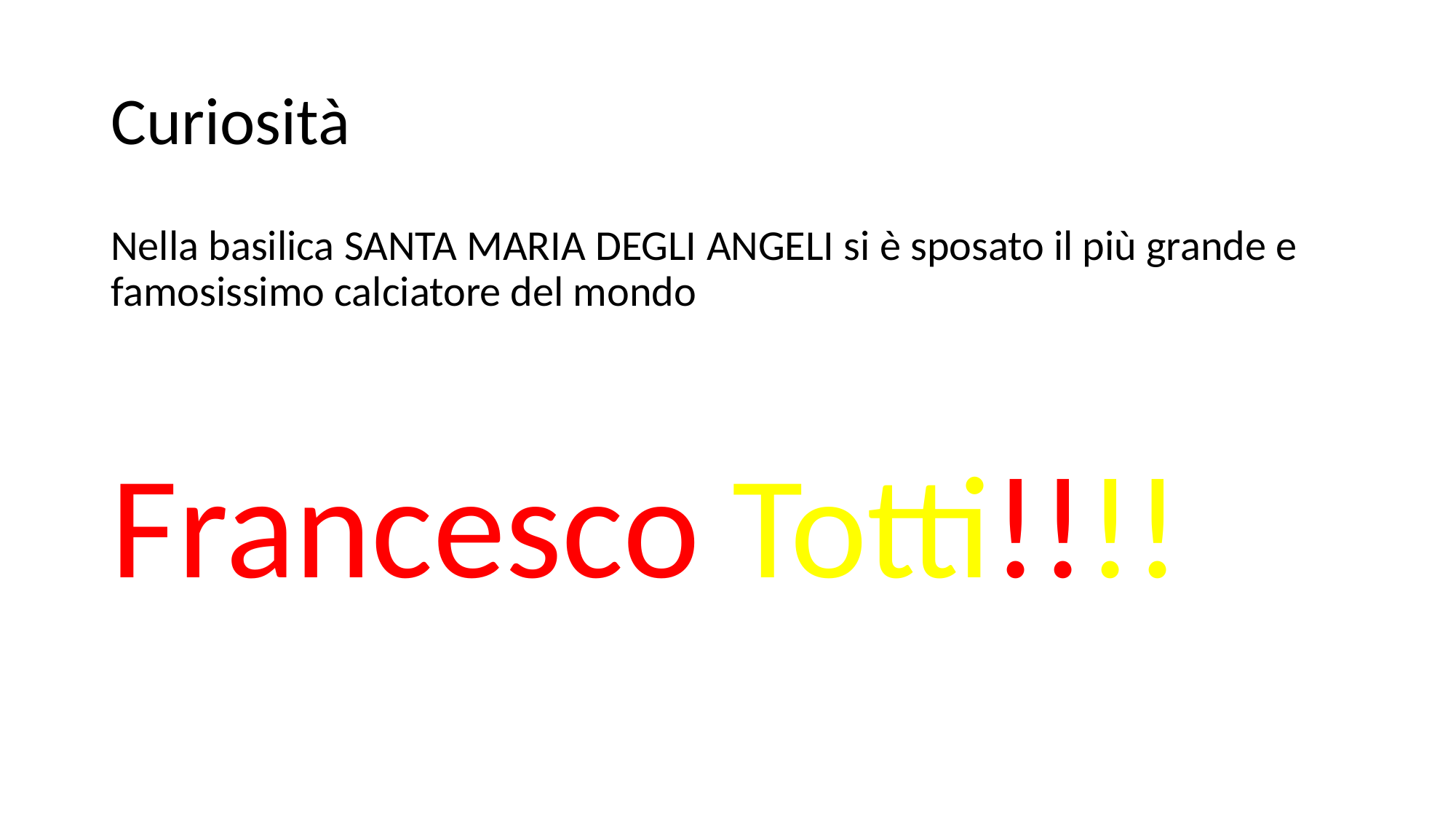

# Curiosità
Nella basilica SANTA MARIA DEGLI ANGELI si è sposato il più grande e famosissimo calciatore del mondo

Francesco Totti!!!!